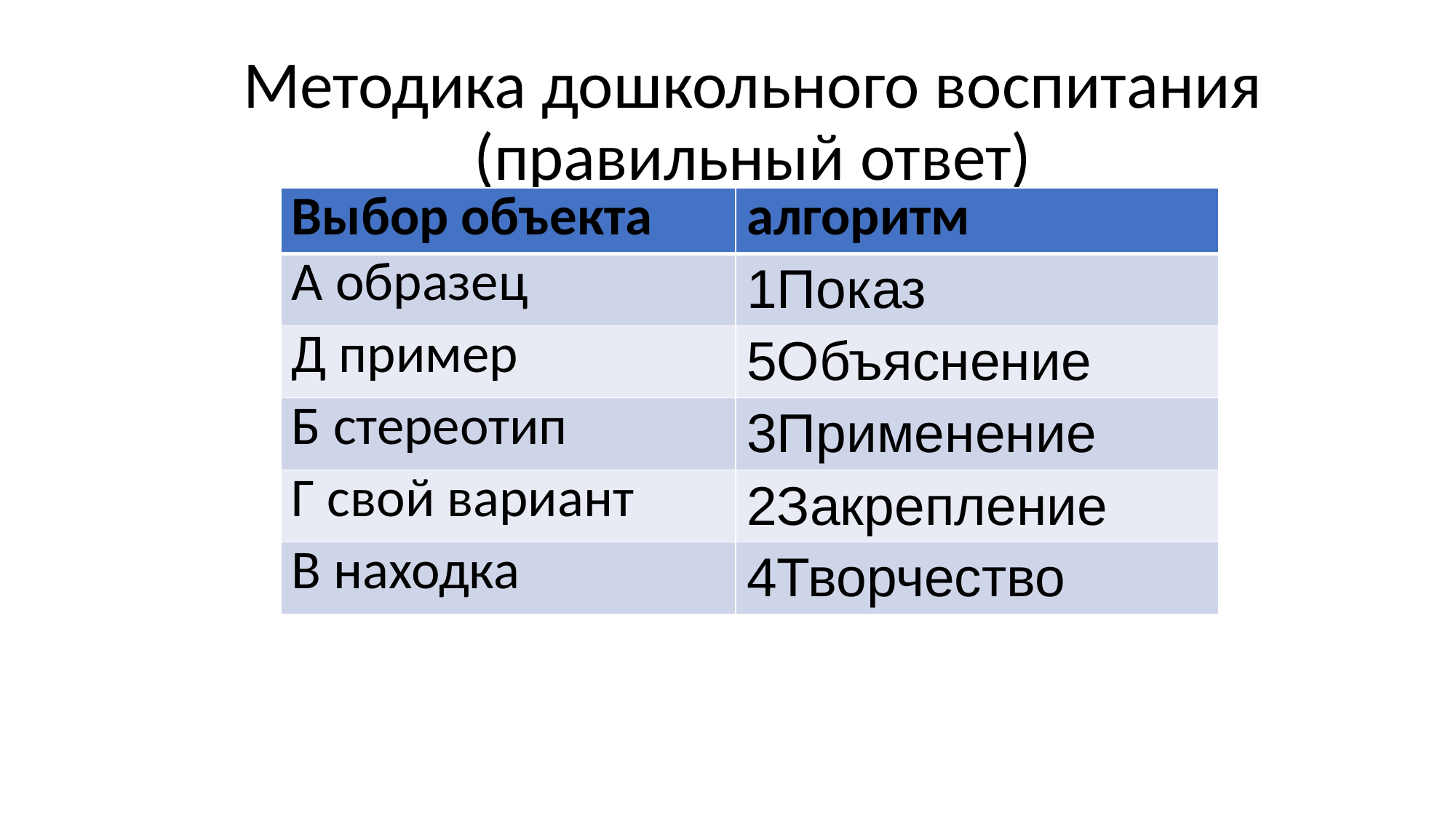

# Методика дошкольного воспитания (правильный ответ)
| Выбор объекта | алгоритм |
| --- | --- |
| А образец | 1Показ |
| Д пример | 5Объяснение |
| Б стереотип | 3Применение |
| Г свой вариант | 2Закрепление |
| В находка | 4Творчество |